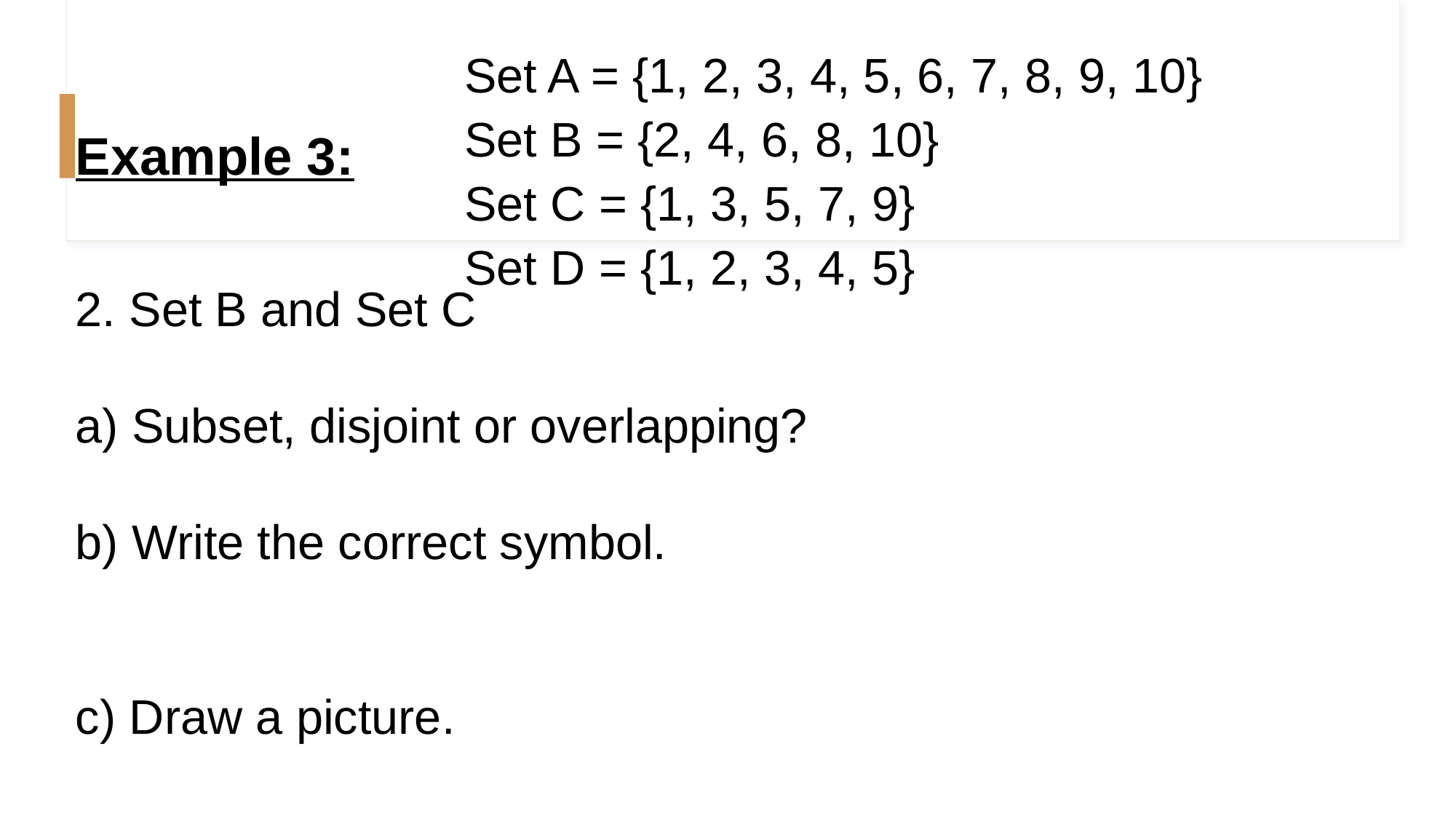

Set A = {1, 2, 3, 4, 5, 6, 7, 8, 9, 10}
Set B = {2, 4, 6, 8, 10}
Set C = {1, 3, 5, 7, 9}
Set D = {1, 2, 3, 4, 5}

# Example 3:
2. Set B and Set C

a) Subset, disjoint or overlapping?

b) Write the correct symbol.

c) Draw a picture.